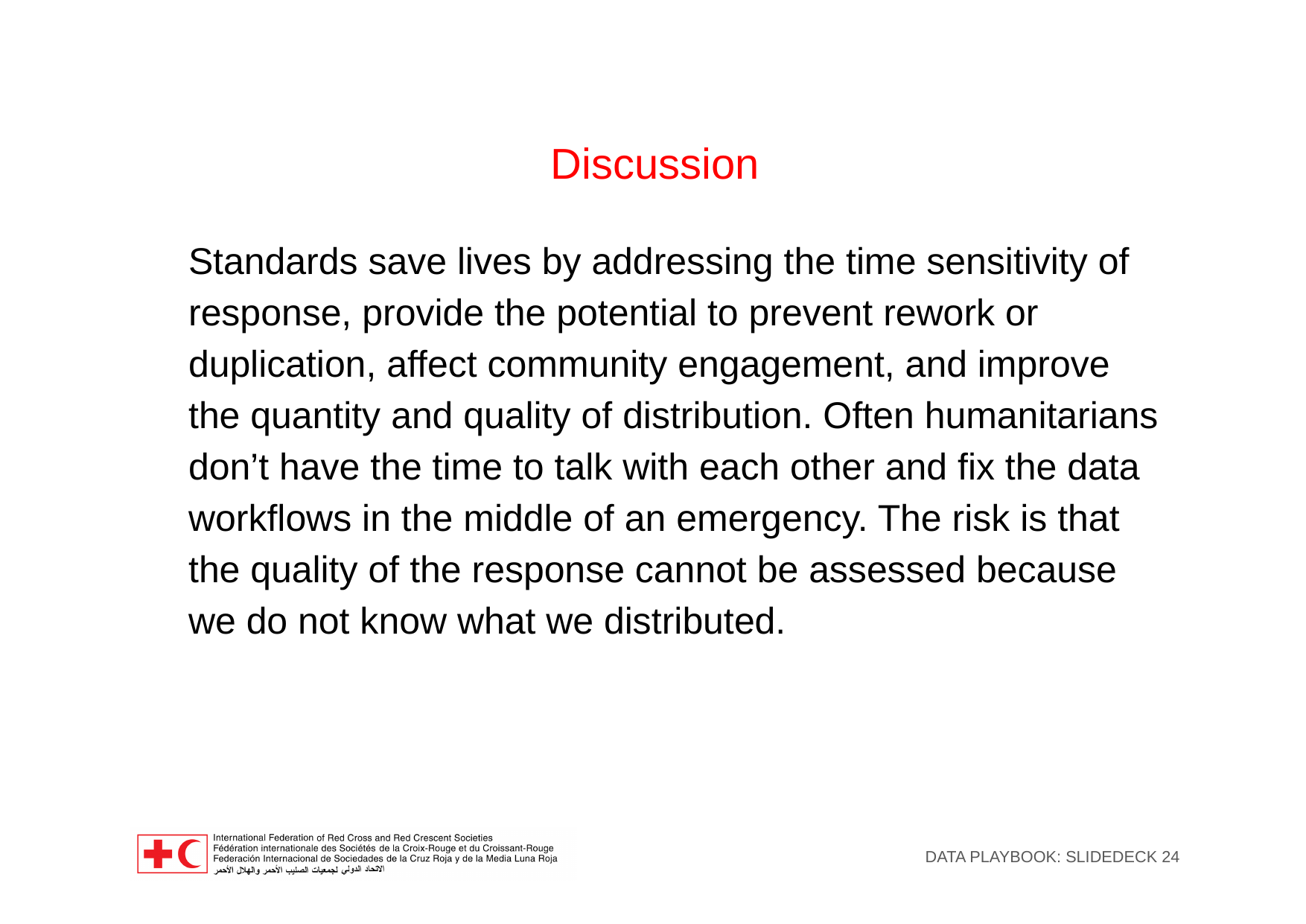

# Discussion
Standards save lives by addressing the time sensitivity of response, provide the potential to prevent rework or duplication, affect community engagement, and improve the quantity and quality of distribution. Often humanitarians don’t have the time to talk with each other and fix the data workflows in the middle of an emergency. The risk is that the quality of the response cannot be assessed because we do not know what we distributed.